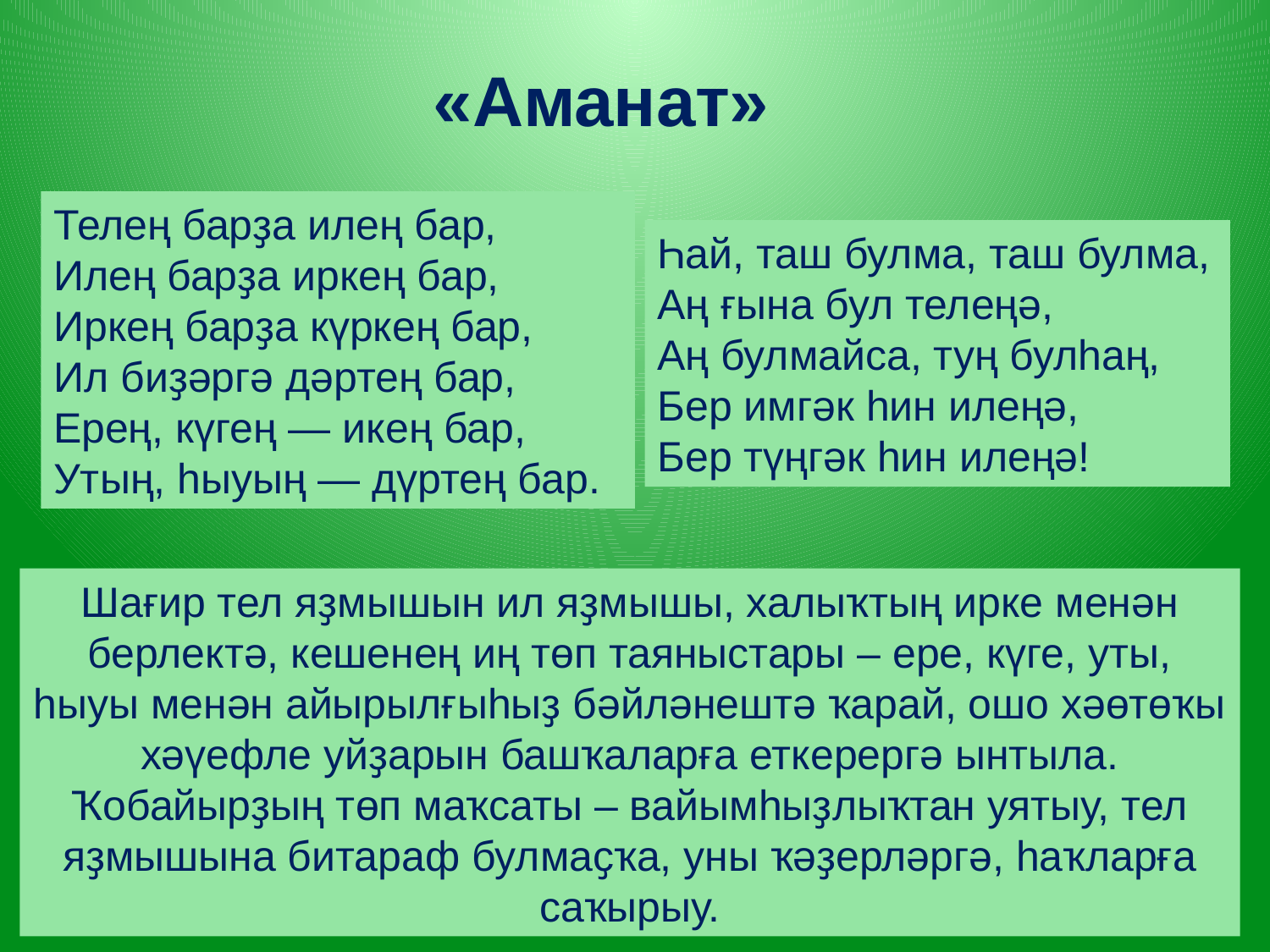

«Аманат»
Телең барҙа илең бар,
Илең барҙа иркең бар,
Иркең барҙа күркең бар,
Ил биҙәргә дәртең бар,
Ерең, күгең — икең бар,
Утың, һыуың — дүртең бар.
Һай, таш булма, таш булма,
Аң ғына бул телеңә,
Аң булмайса, туң булһаң,
Бер имгәк һин илеңә,
Бер түңгәк һин илеңә!
Шағир тел яҙмышын ил яҙмышы, халыҡтың ирке менән берлектә, кешенең иң төп таяныстары – ере, күге, уты, һыуы менән айырылғыһыҙ бәйләнештә ҡарай, ошо хәөтөҡы хәүефле уйҙарын башҡаларға еткерергә ынтыла. Ҡобайырҙың төп маҡсаты – вайымһыҙлыҡтан уятыу, тел яҙмышына битараф булмаҫҡа, уны ҡәҙерләргә, һаҡларға саҡырыу.